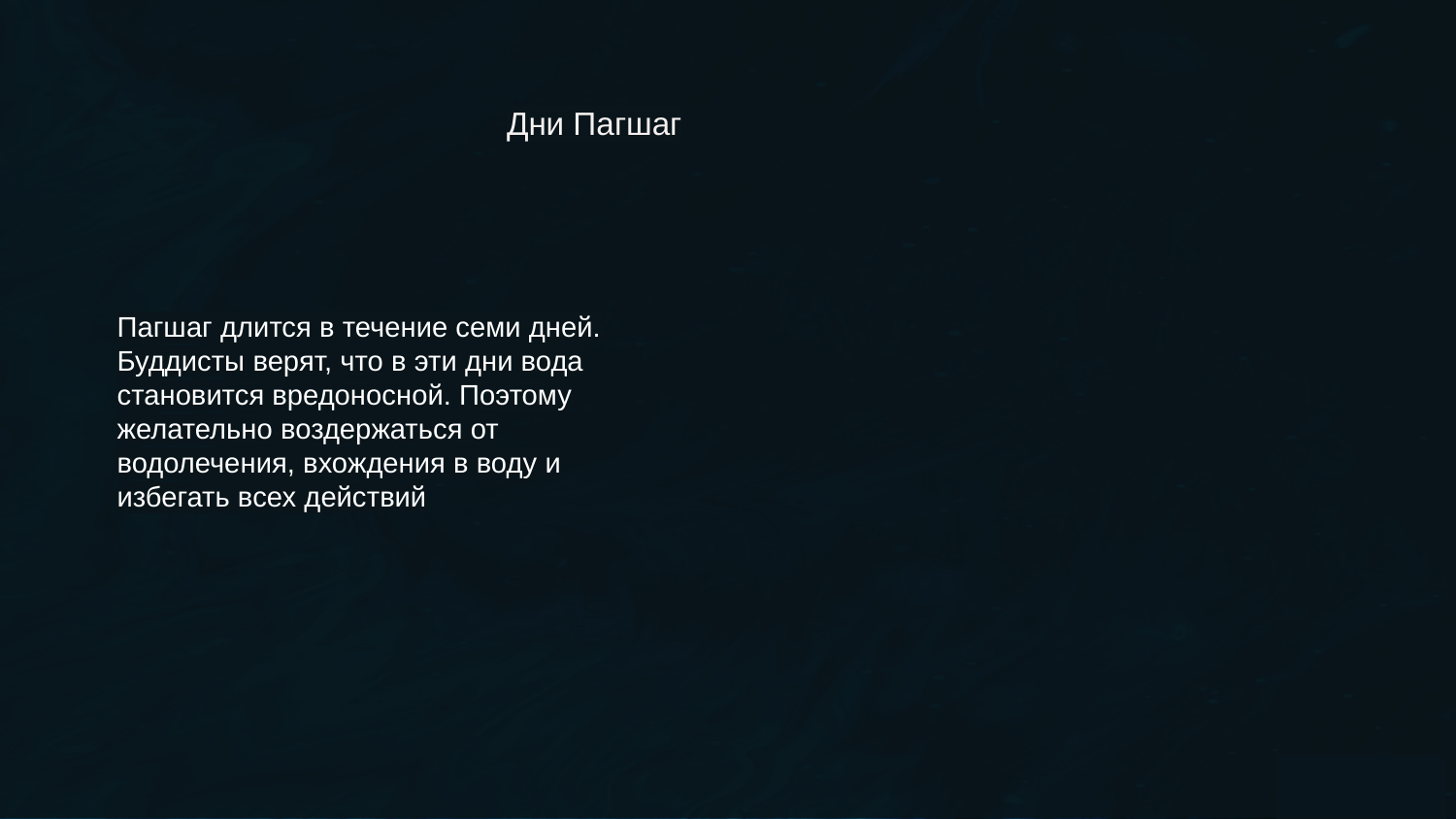

Дни Пагшаг
Пагшаг длится в течение семи дней. Буддисты верят, что в эти дни вода становится вредоносной. Поэтому желательно воздержаться от водолечения, вхождения в воду и избегать всех действий